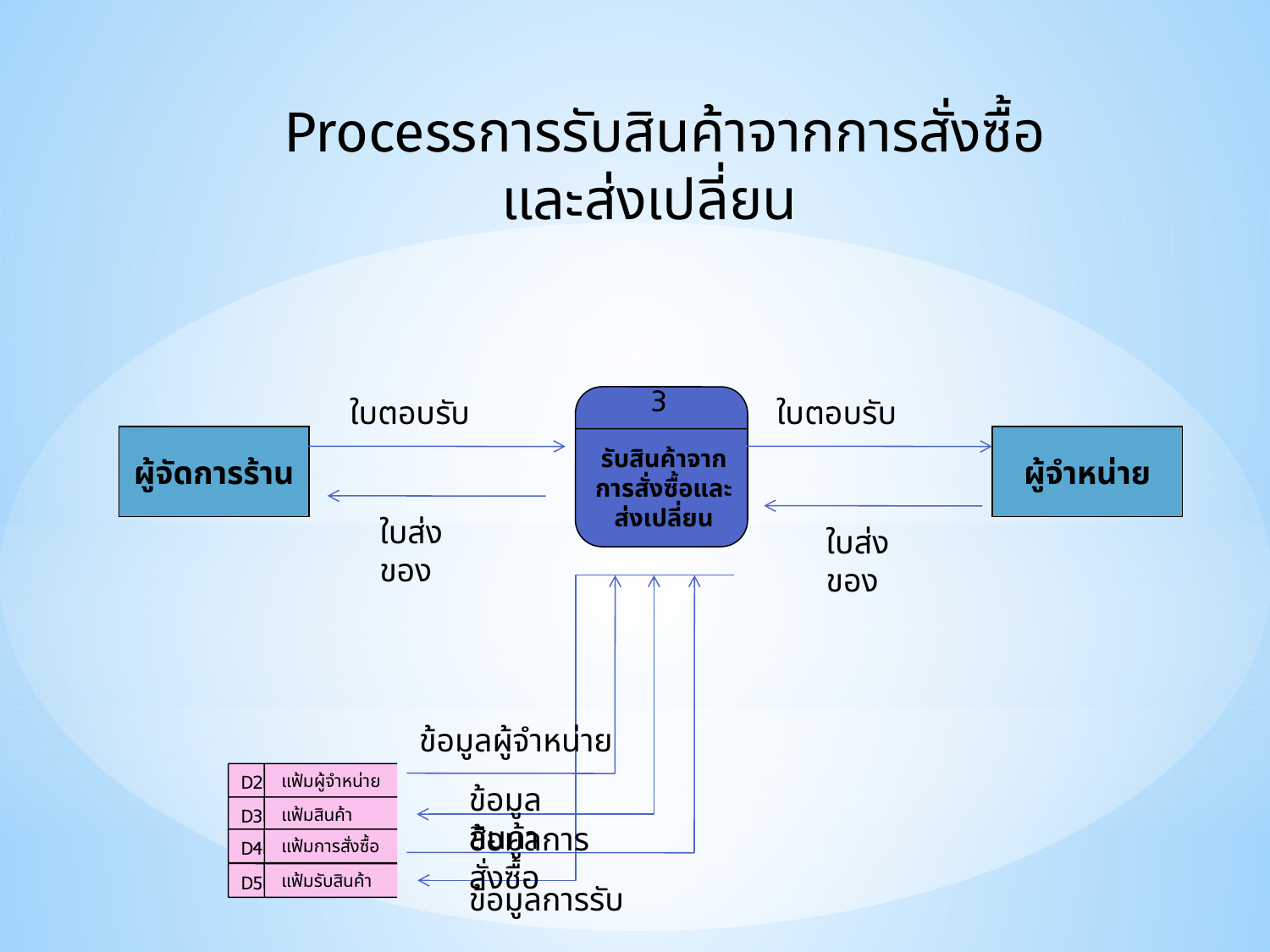

Processการรับสินค้าจากการสั่งซื้อและส่งเปลี่ยน
3

รับสินค้าจาก
การสั่งซื้อและ
ส่งเปลี่ยน
ใบตอบรับ
ใบตอบรับ
ผู้จัดการร้าน
ผู้จำหน่าย
ใบส่งของ
ใบส่งของ
ข้อมูลผู้จำหน่าย

แฟ้มผู้จำหน่าย
D2

แฟ้มสินค้า
D3

แฟ้มการสั่งซื้อ
D4

แฟ้มรับสินค้า
D5
ข้อมูลสินค้า
ข้อมูลการสั่งซื้อ
ข้อมูลการรับ